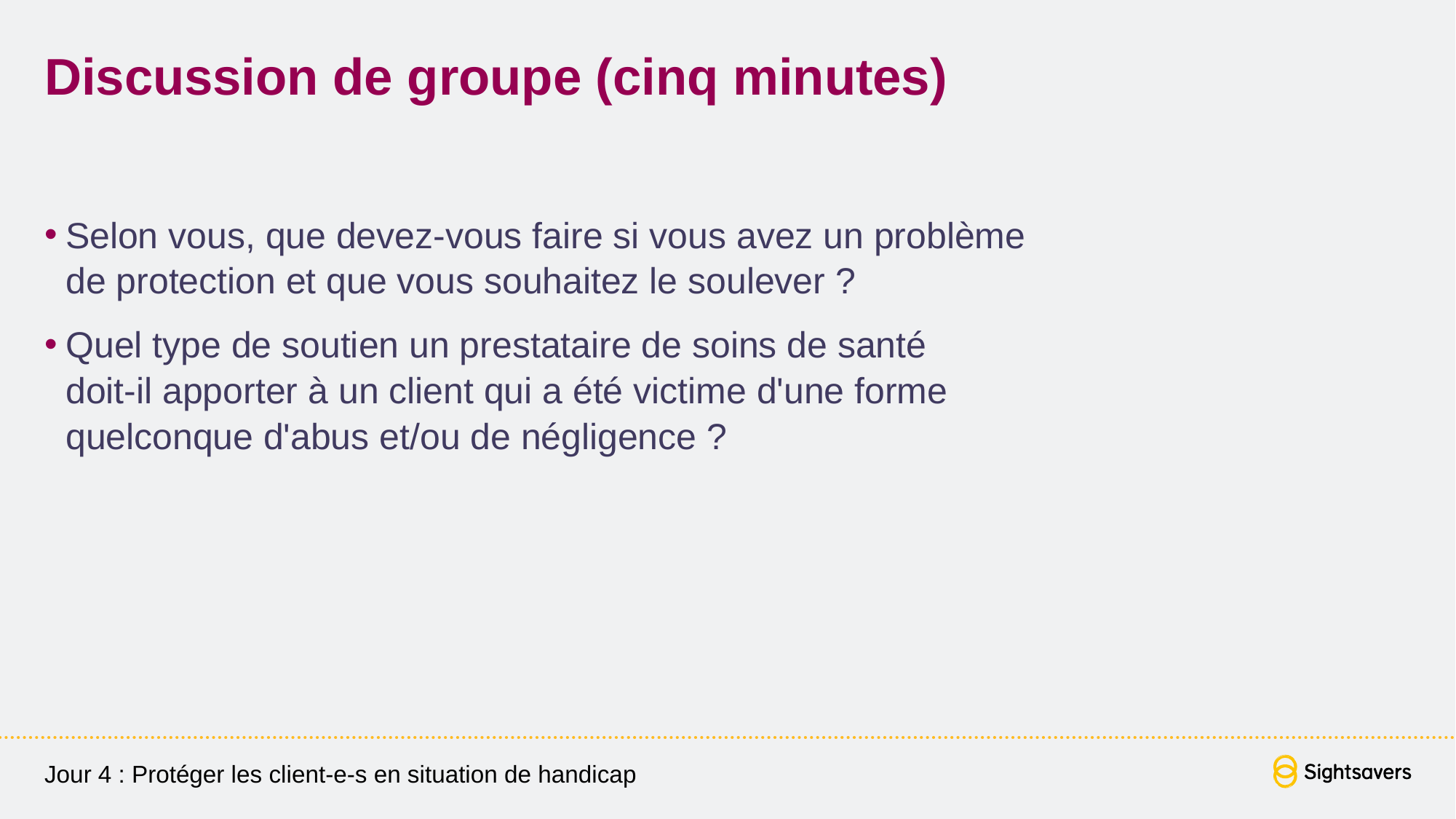

# Discussion de groupe (cinq minutes)
Selon vous, que devez-vous faire si vous avez un problème
de protection et que vous souhaitez le soulever ?
Quel type de soutien un prestataire de soins de santé
doit-il apporter à un client qui a été victime d'une forme quelconque d'abus et/ou de négligence ?
Jour 4 : Protéger les client-e-s en situation de handicap